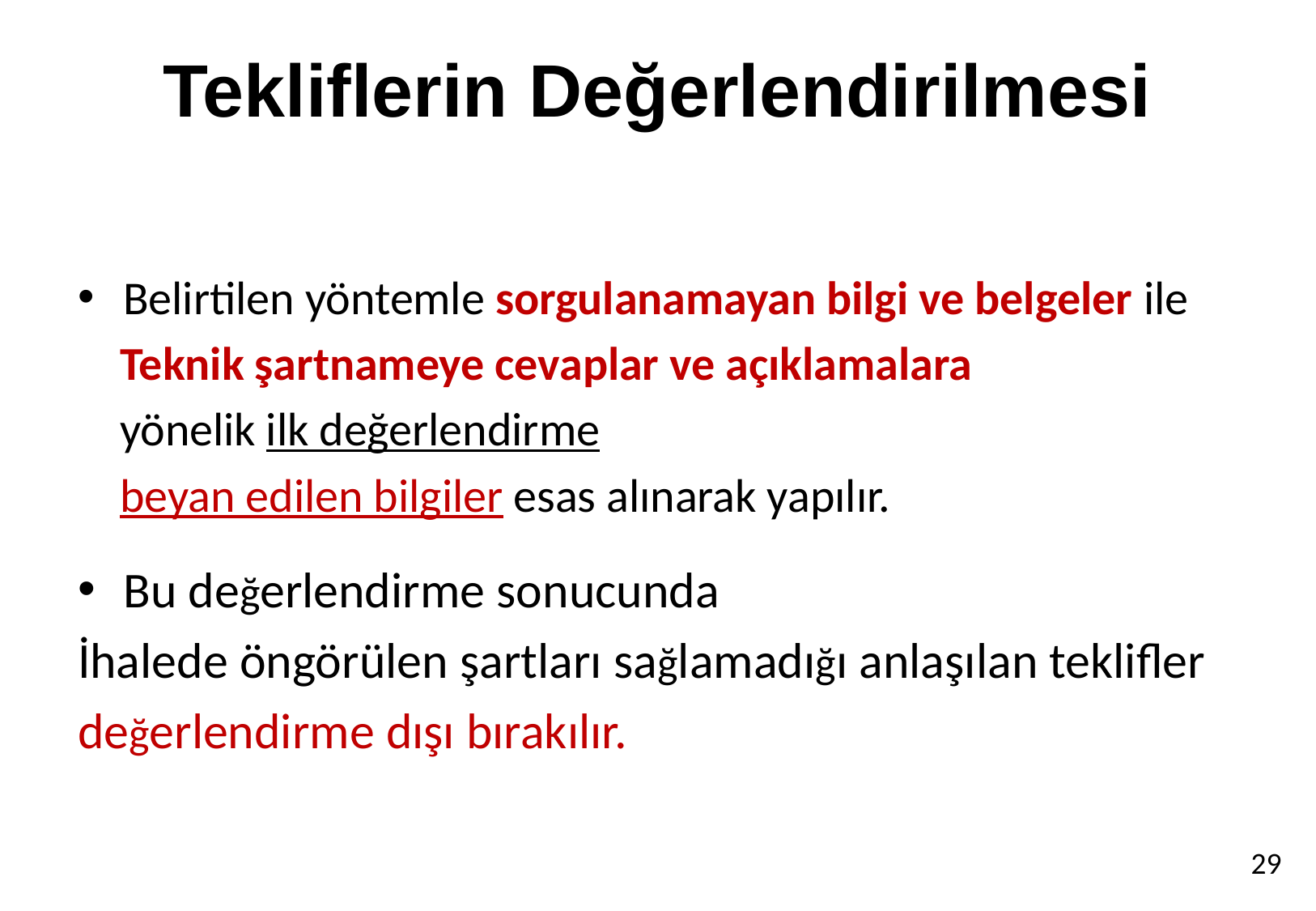

# Tekliflerin Değerlendirilmesi
Belirtilen yöntemle sorgulanamayan bilgi ve belgeler ile
    Teknik şartnameye cevaplar ve açıklamalara
    yönelik ilk değerlendirme
    beyan edilen bilgiler esas alınarak yapılır.

Bu değerlendirme sonucunda
İhalede öngörülen şartları sağlamadığı anlaşılan teklifler
değerlendirme dışı bırakılır.
29